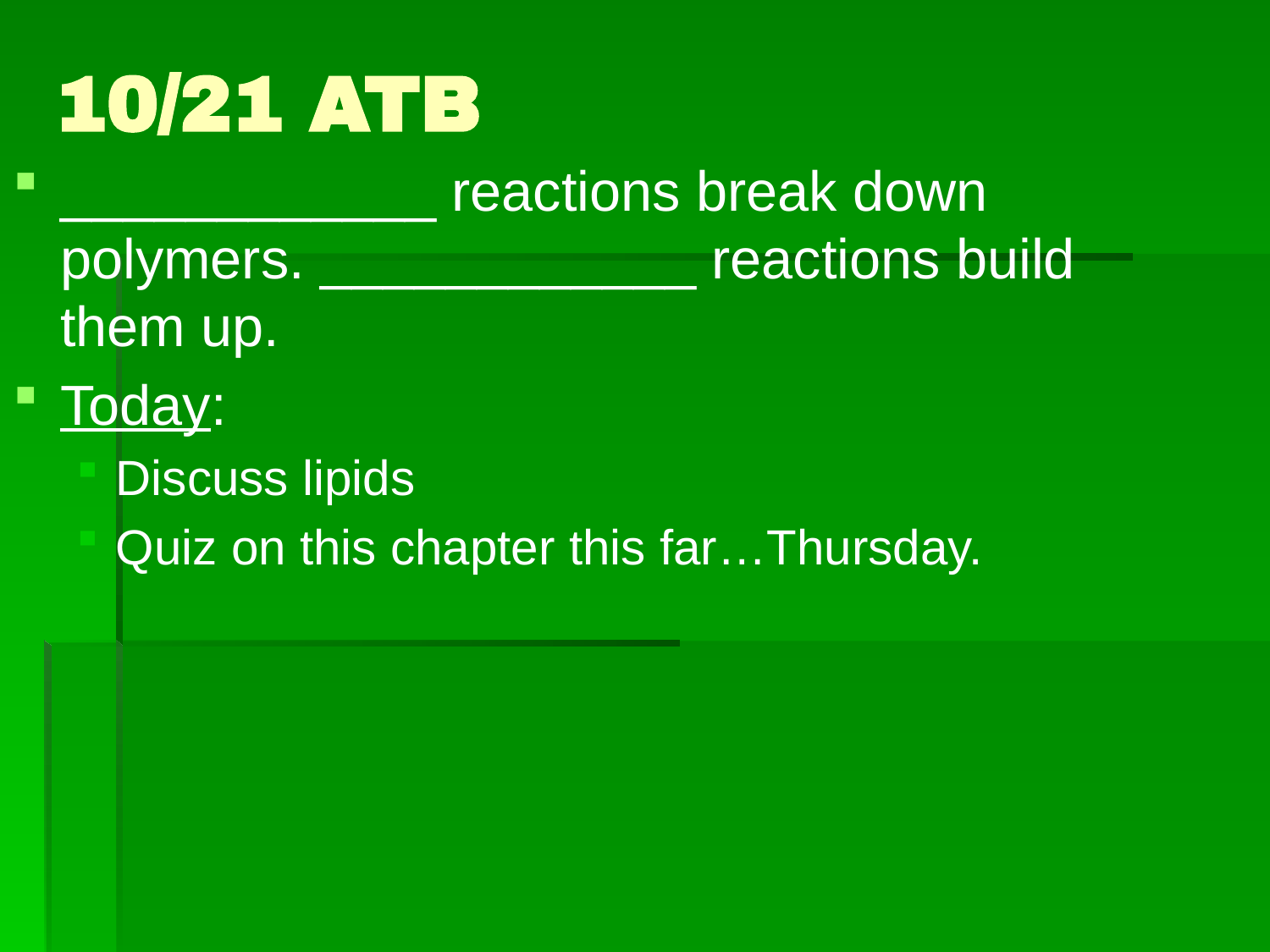

# 10/21 ATB
____________ reactions break down polymers. ____________ reactions build them up.
Today:
Discuss lipids
Quiz on this chapter this far…Thursday.